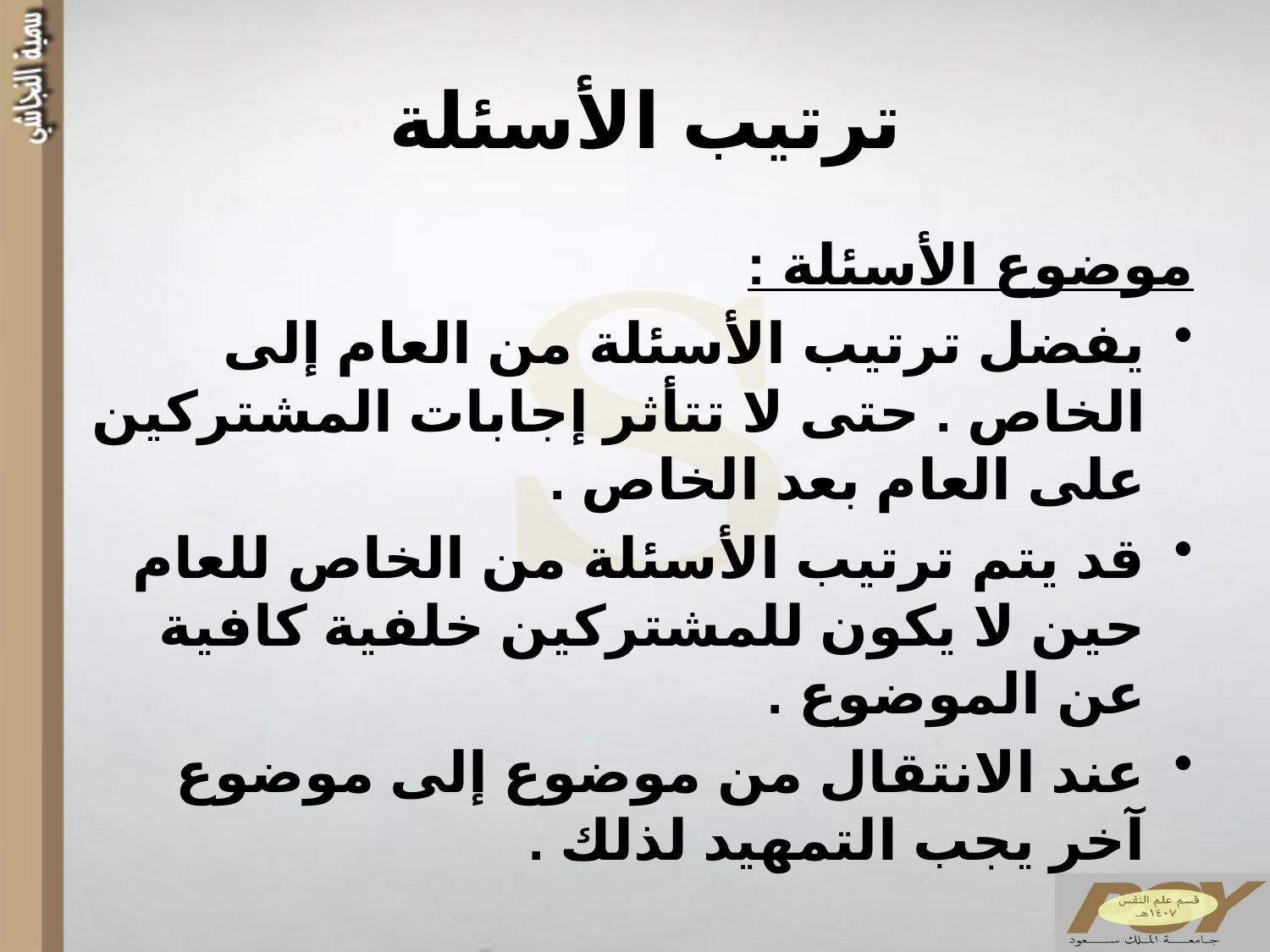

# ترتيب الأسئلة
موضوع الأسئلة :
يفضل ترتيب الأسئلة من العام إلى الخاص . حتى لا تتأثر إجابات المشتركين على العام بعد الخاص .
قد يتم ترتيب الأسئلة من الخاص للعام حين لا يكون للمشتركين خلفية كافية عن الموضوع .
عند الانتقال من موضوع إلى موضوع آخر يجب التمهيد لذلك .